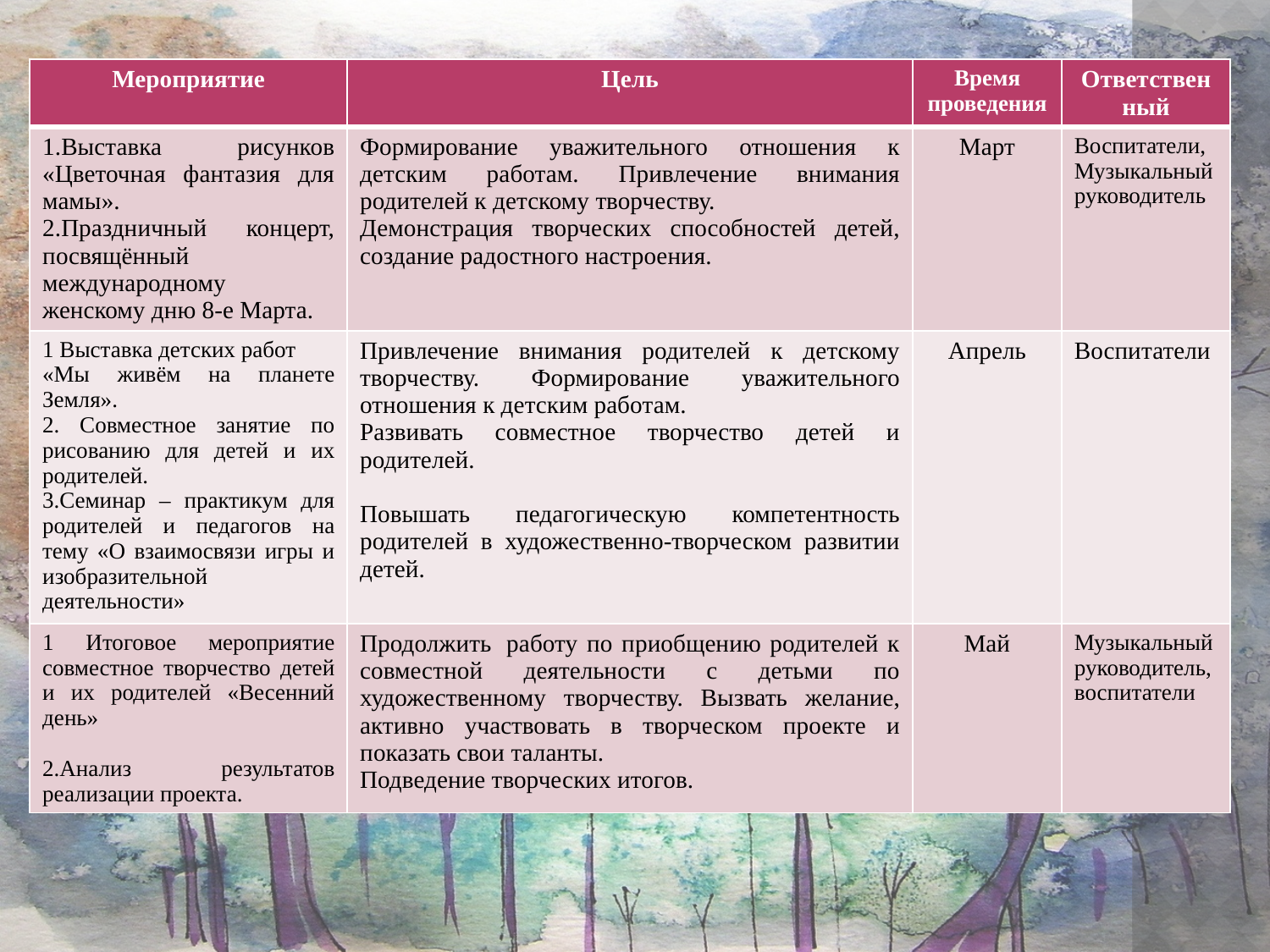

| Мероприятие | Цель | Время проведения | Ответственный |
| --- | --- | --- | --- |
| 1.Выставка рисунков «Цветочная фантазия для мамы». 2.Праздничный концерт, посвящённый международному женскому дню 8-е Марта. | Формирование уважительного отношения к детским работам. Привлечение внимания родителей к детскому творчеству. Демонстрация творческих способностей детей, создание радостного настроения. | Март | Воспитатели, Музыкальный руководитель |
| 1 Выставка детских работ «Мы живём на планете Земля». 2. Совместное занятие по рисованию для детей и их родителей. 3.Семинар – практикум для родителей и педагогов на тему «О взаимосвязи игры и изобразительной деятельности» | Привлечение внимания родителей к детскому творчеству. Формирование уважительного отношения к детским работам. Развивать совместное творчество детей и родителей. Повышать педагогическую компетентность родителей в художественно-творческом развитии детей. | Апрель | Воспитатели |
| 1 Итоговое мероприятие совместное творчество детей и их родителей «Весенний день» 2.Анализ результатов реализации проекта. | Продолжить  работу по приобщению родителей к совместной деятельности с детьми по художественному творчеству. Вызвать желание, активно участвовать в творческом проекте и показать свои таланты. Подведение творческих итогов. | Май | Музыкальный руководитель, воспитатели |